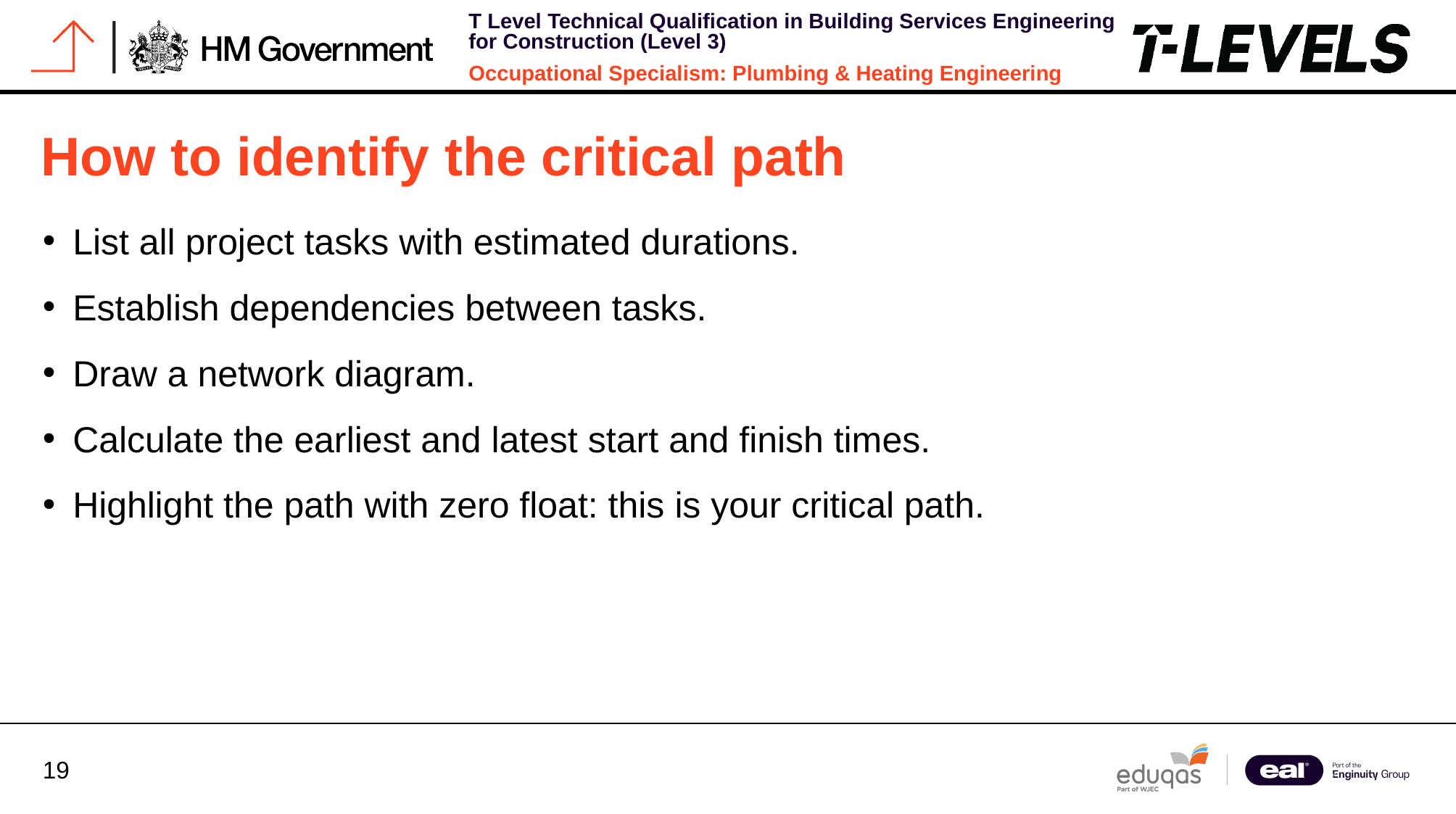

# How to identify the critical path
List all project tasks with estimated durations.
Establish dependencies between tasks.
Draw a network diagram.
Calculate the earliest and latest start and finish times.
Highlight the path with zero float: this is your critical path.